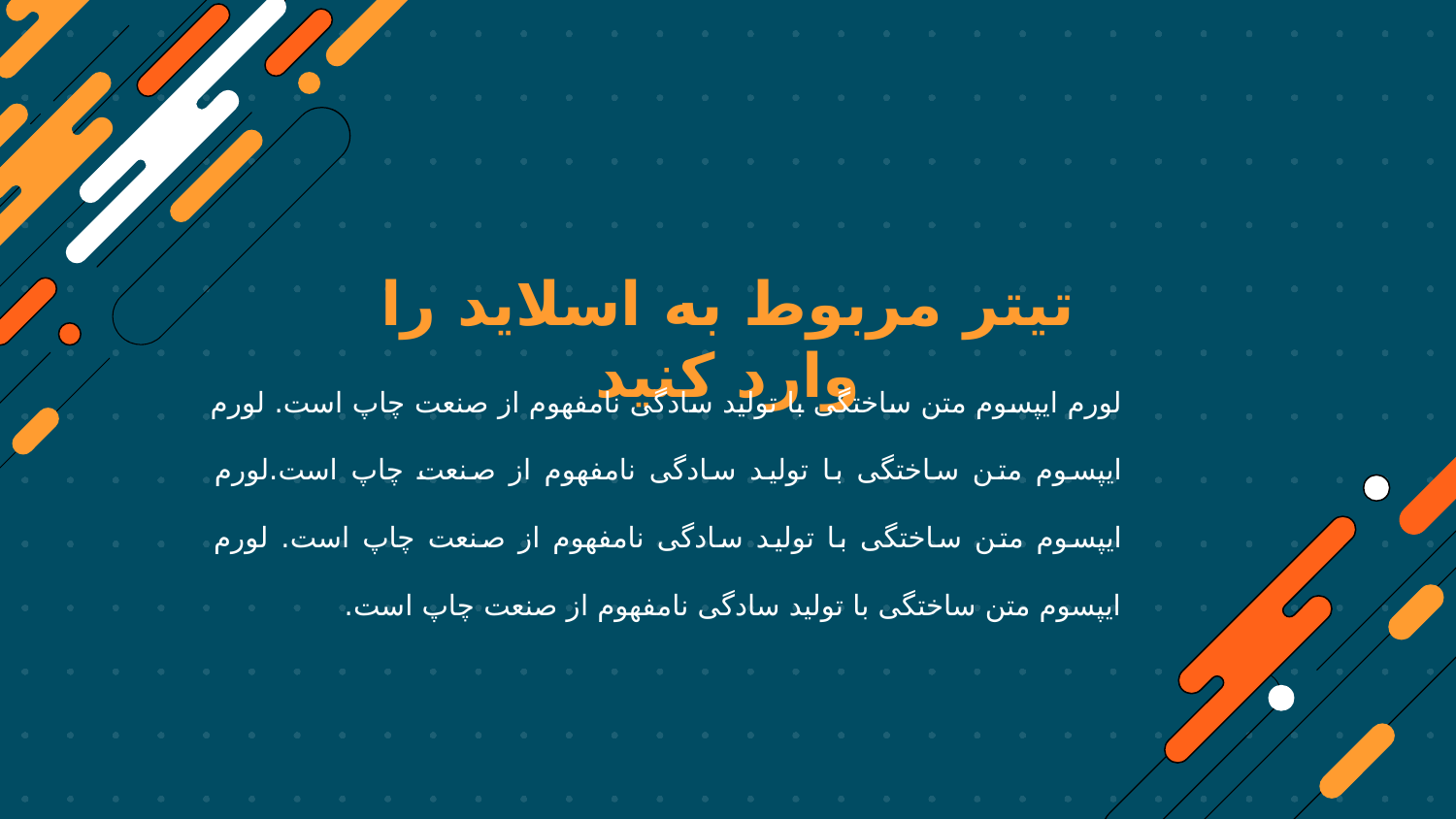

# تیتر مربوط به اسلاید را وارد کنید

لورم ایپسوم متن ساختگی با تولید سادگی نامفهوم از صنعت چاپ است. لورم ایپسوم متن ساختگی با تولید سادگی نامفهوم از صنعت چاپ است.لورم ایپسوم متن ساختگی با تولید سادگی نامفهوم از صنعت چاپ است. لورم ایپسوم متن ساختگی با تولید سادگی نامفهوم از صنعت چاپ است.